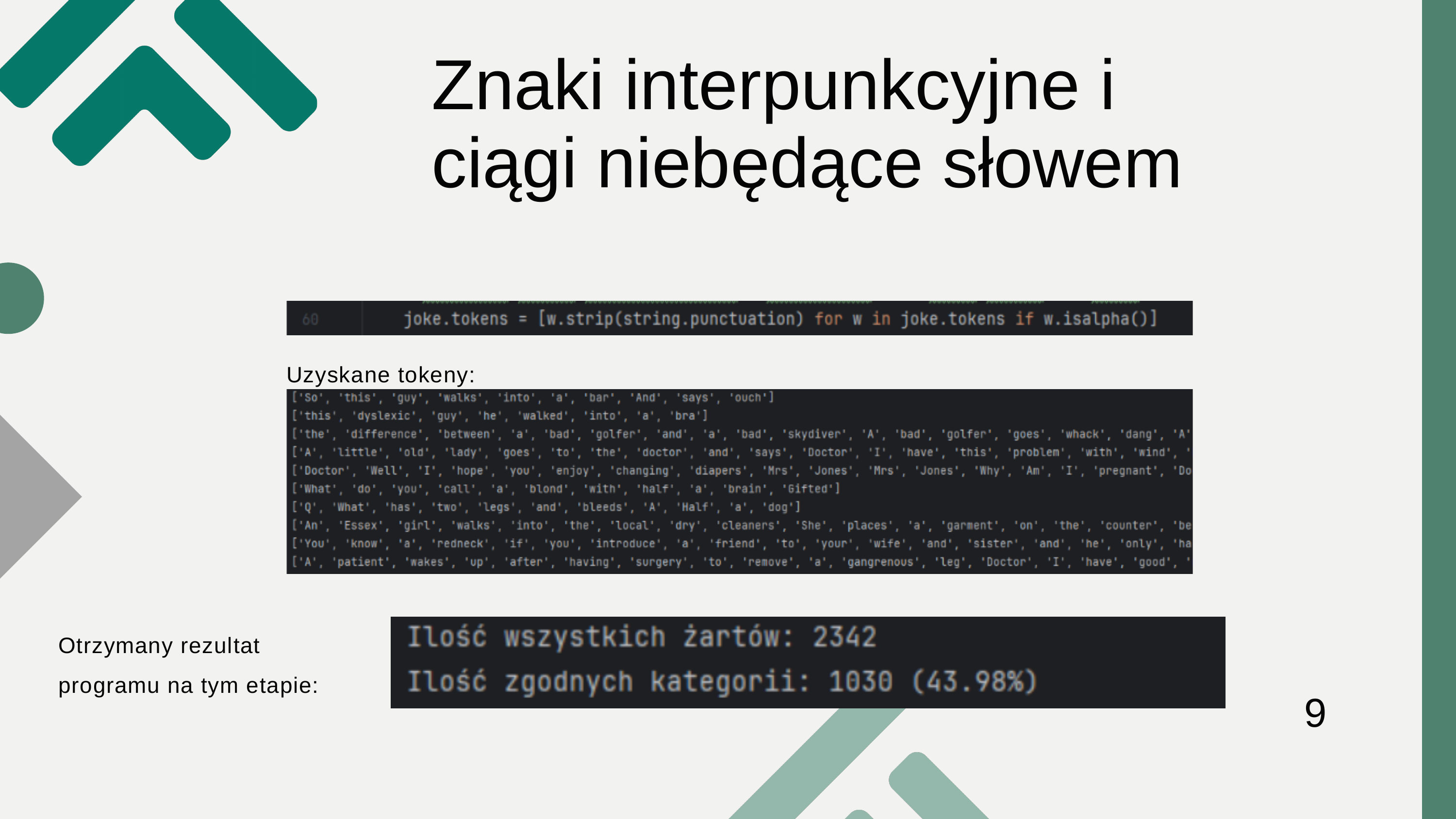

Znaki interpunkcyjne i ciągi niebędące słowem

Uzyskane tokeny:

Otrzymany rezultat
programu na tym etapie:

9